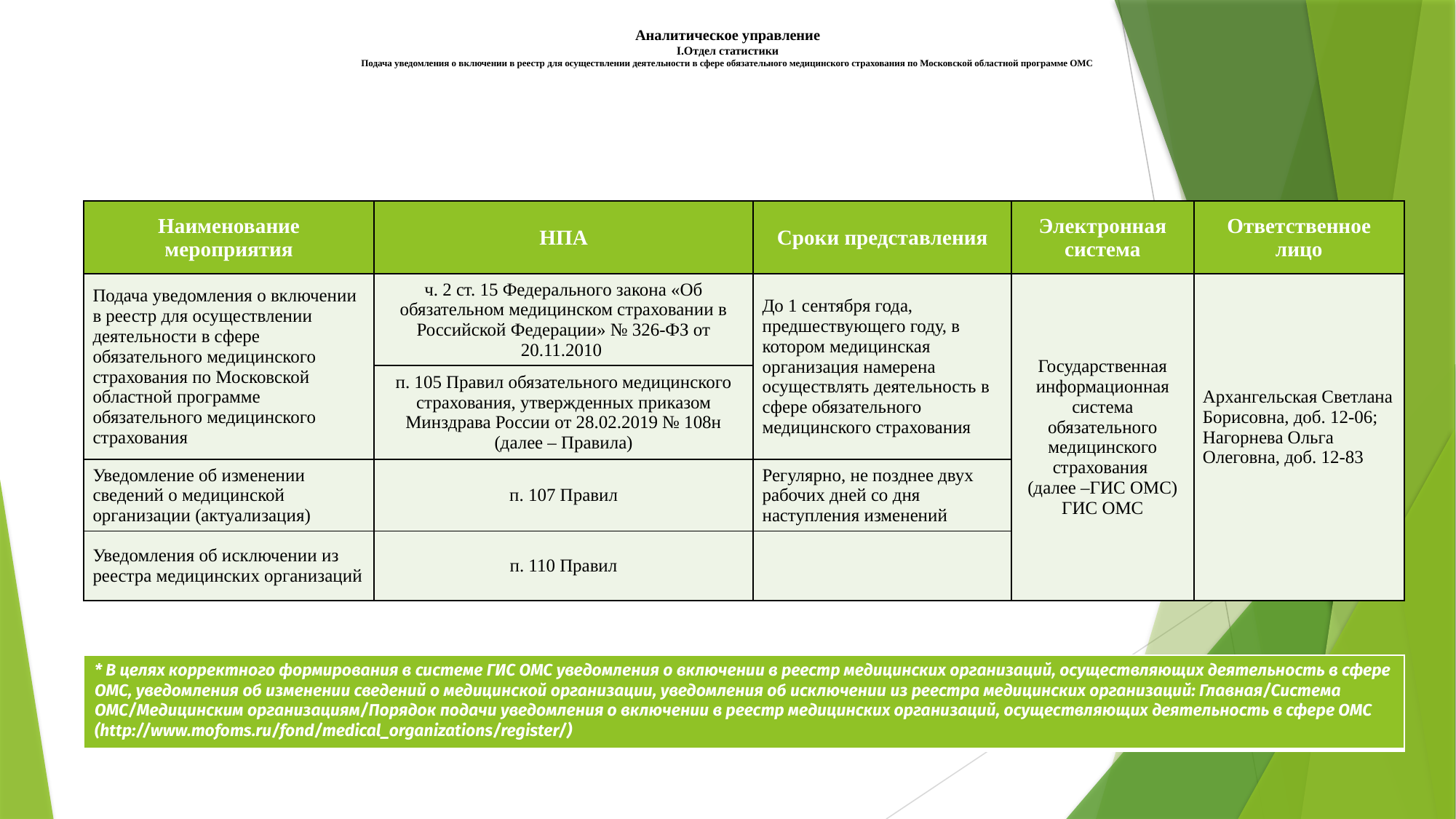

# Аналитическое управление I.Отдел статистики Подача уведомления о включении в реестр для осуществлении деятельности в сфере обязательного медицинского страхования по Московской областной программе ОМС
| Наименование мероприятия | НПА | Сроки представления | Электронная система | Ответственное лицо |
| --- | --- | --- | --- | --- |
| Подача уведомления о включении в реестр для осуществлении деятельности в сфере обязательного медицинского страхования по Московской областной программе обязательного медицинского страхования | ч. 2 ст. 15 Федерального закона «Об обязательном медицинском страховании в Российской Федерации» № 326-ФЗ от 20.11.2010 | До 1 сентября года, предшествующего году, в котором медицинская организация намерена осуществлять деятельность в сфере обязательного медицинского страхования | Государственная информационная система обязательного медицинского страхования (далее –ГИС ОМС) ГИС ОМС | Архангельская Светлана Борисовна, доб. 12-06; Нагорнева Ольга Олеговна, доб. 12-83 |
|  | п. 105 Правил обязательного медицинского страхования, утвержденных приказом Минздрава России от 28.02.2019 № 108н (далее – Правила) |  |  |  |
| Уведомление об изменении сведений о медицинской организации (актуализация) | п. 107 Правил | Регулярно, не позднее двух рабочих дней со дня наступления изменений |  |  |
| Уведомления об исключении из реестра медицинских организаций | п. 110 Правил |  |  |  |
| \* В целях корректного формирования в системе ГИС ОМС уведомления о включении в реестр медицинских организаций, осуществляющих деятельность в сфере ОМС, уведомления об изменении сведений о медицинской организации, уведомления об исключении из реестра медицинских организаций: Главная/Система ОМС/Медицинским организациям/Порядок подачи уведомления о включении в реестр медицинских организаций, осуществляющих деятельность в сфере ОМС (http://www.mofoms.ru/fond/medical\_organizations/register/) |
| --- |